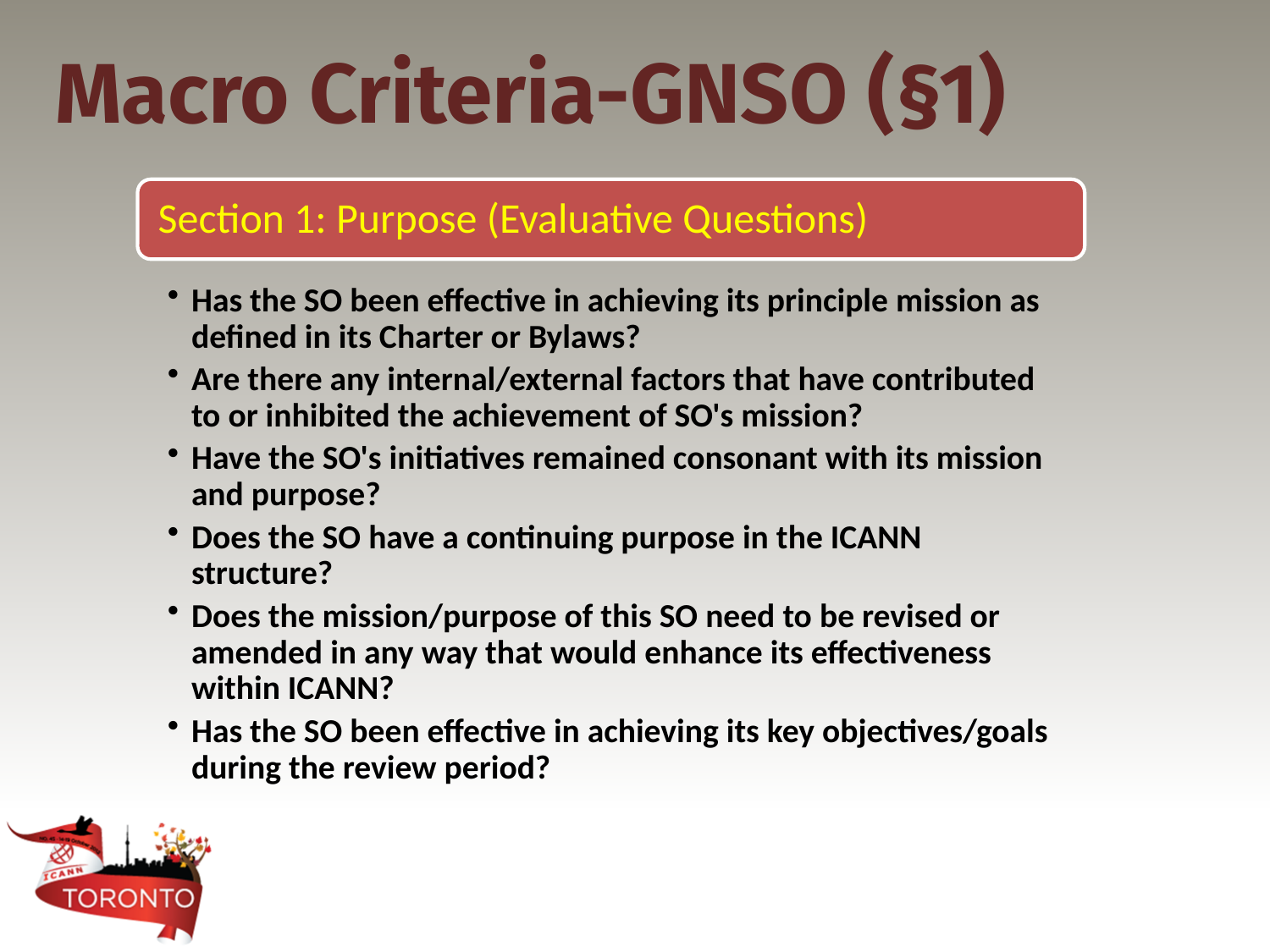

# Macro Criteria-GNSO (§1)
Section 1: Purpose (Evaluative Questions)
Has the SO been effective in achieving its principle mission as defined in its Charter or Bylaws?
Are there any internal/external factors that have contributed to or inhibited the achievement of SO's mission?
Have the SO's initiatives remained consonant with its mission and purpose?
Does the SO have a continuing purpose in the ICANN structure?
Does the mission/purpose of this SO need to be revised or amended in any way that would enhance its effectiveness within ICANN?
Has the SO been effective in achieving its key objectives/goals during the review period?
8